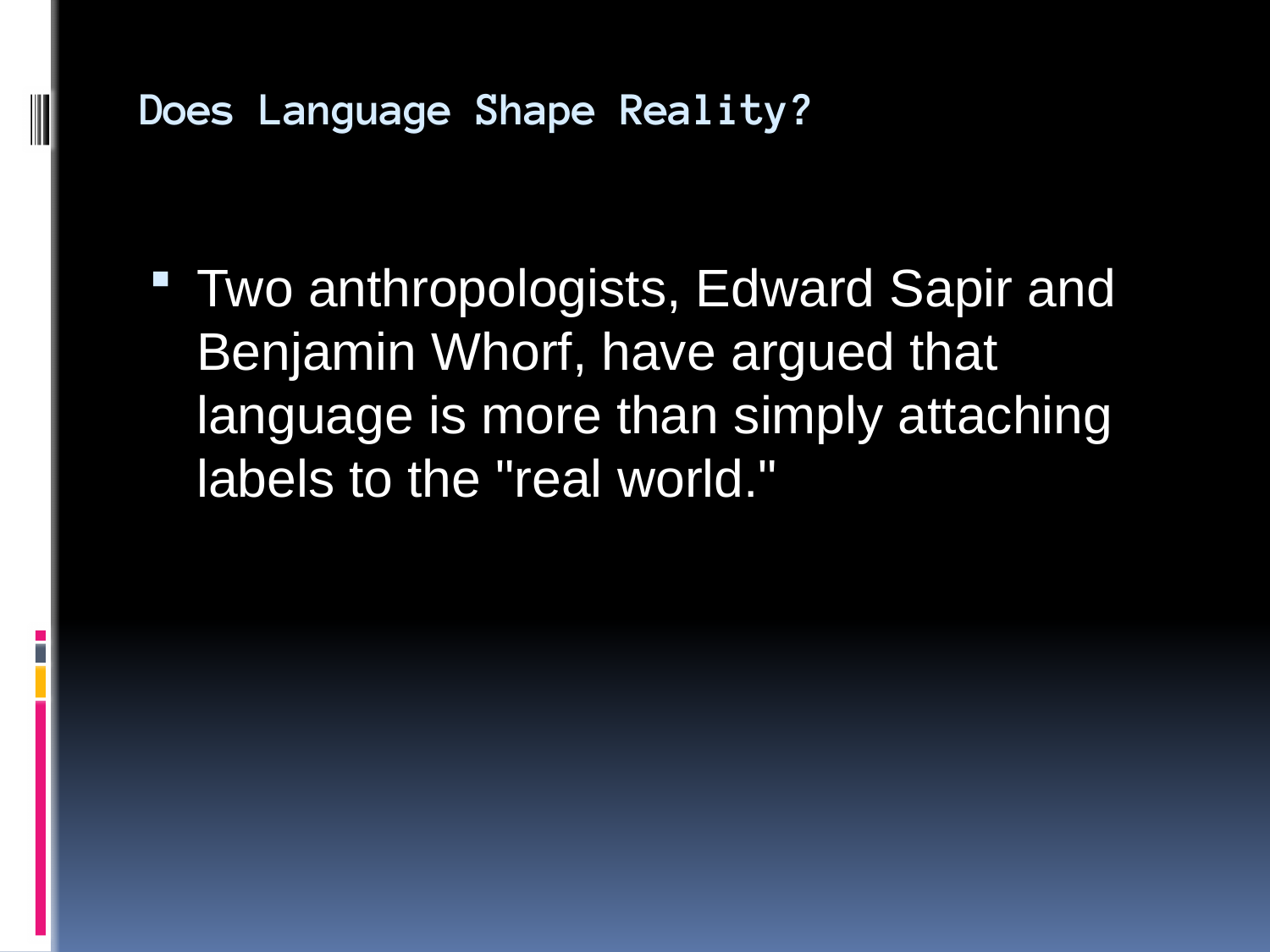

# Does Language Shape Reality?
Two anthropologists, Edward Sapir and Benjamin Whorf, have argued that language is more than simply attaching labels to the "real world."